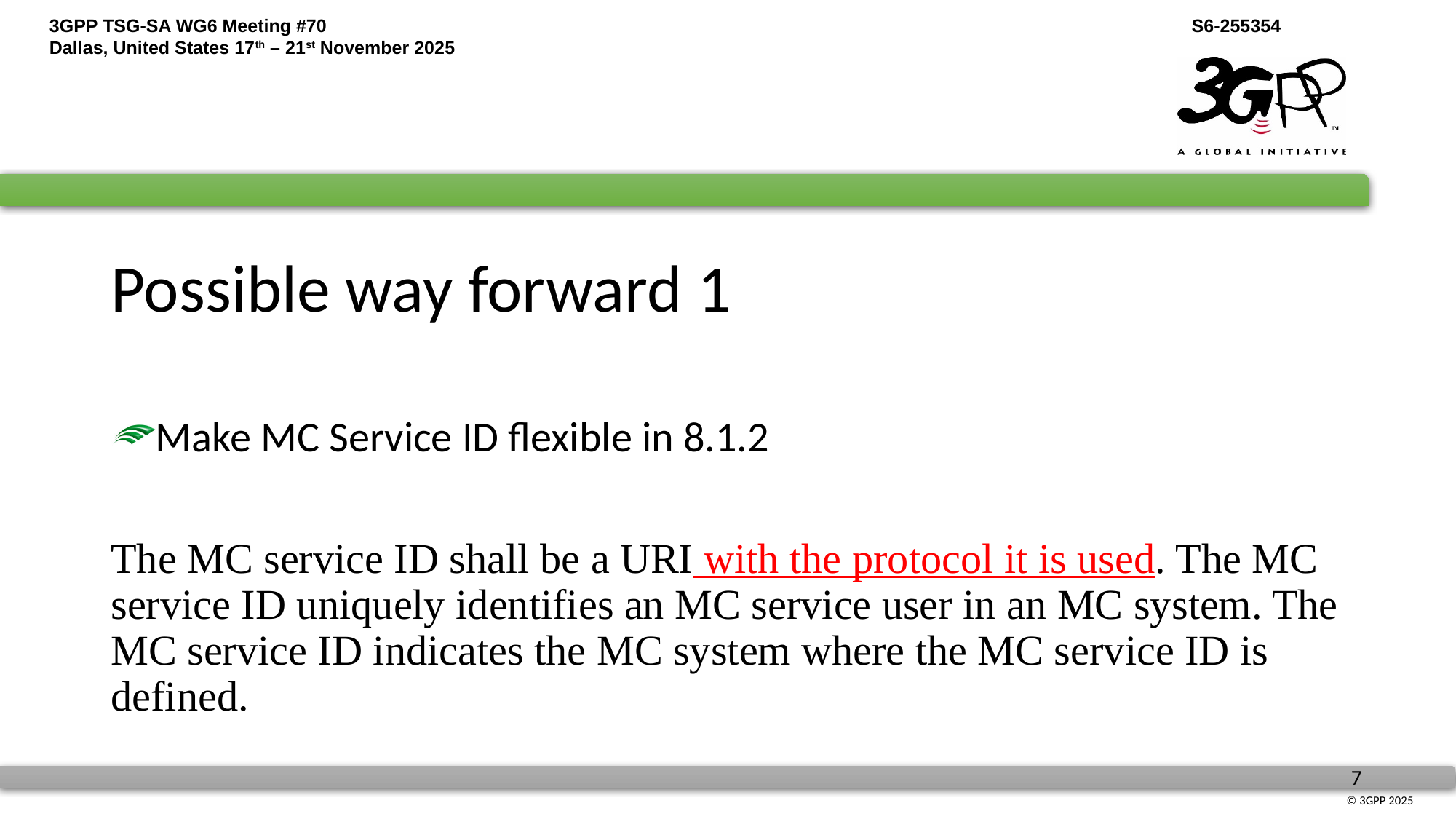

# Possible way forward 1
Make MC Service ID flexible in 8.1.2

The MC service ID shall be a URI with the protocol it is used. The MC service ID uniquely identifies an MC service user in an MC system. The MC service ID indicates the MC system where the MC service ID is defined.